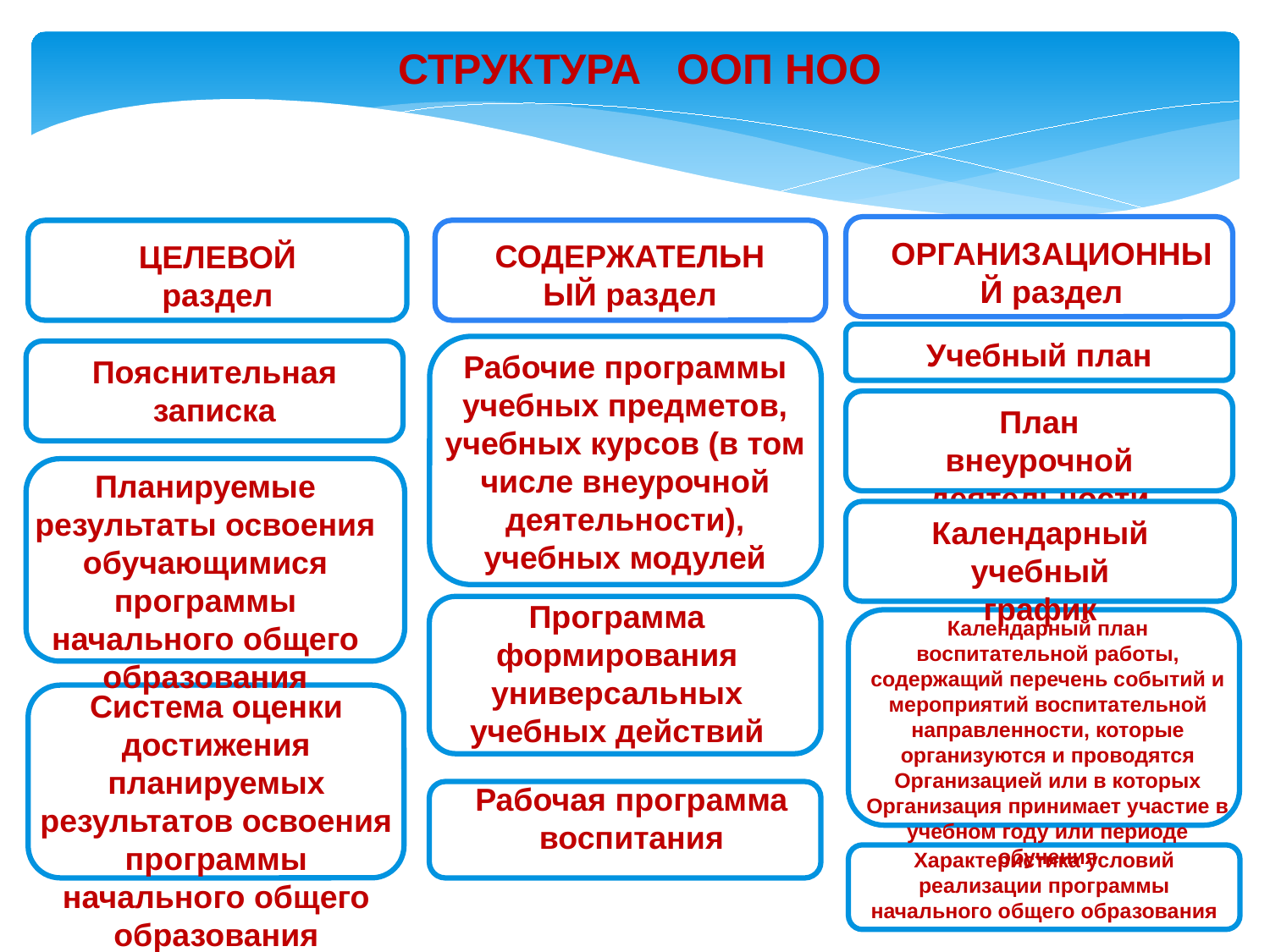

СТРУКТУРА   ООП НОО

ОРГАНИЗАЦИОННЫЙ раздел
СОДЕРЖАТЕЛЬНЫЙ раздел
ЦЕЛЕВОЙ раздел

Учебный план

Пояснительная записка
Рабочие программы учебных предметов, учебных курсов (в том числе внеурочной деятельности), учебных модулей

План внеурочной деятельности

Планируемые результаты освоения обучающимися программы начального общего образования

Календарный учебный график
Программа формирования универсальных учебных действий

Календарный план воспитательной работы, содержащий перечень событий и мероприятий воспитательной направленности, которые организуются и проводятся Организацией или в которых Организация принимает участие в учебном году или периоде обучения

Система оценки достижения планируемых результатов освоения программы начального общего образования

Рабочая программа воспитания

Характеристика условий реализации программы начального общего образования